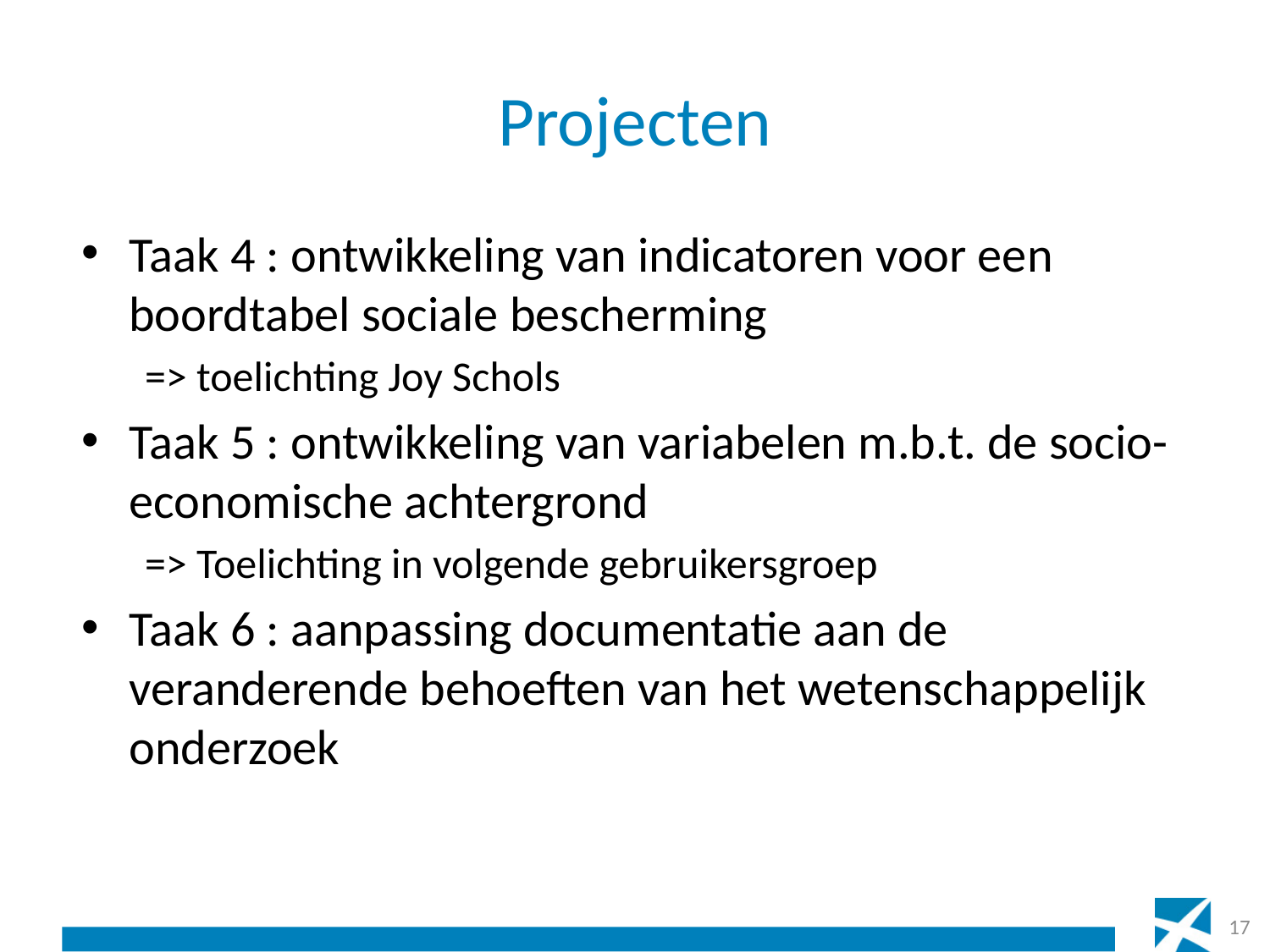

# Projecten
Taak 4 : ontwikkeling van indicatoren voor een boordtabel sociale bescherming
=> toelichting Joy Schols
Taak 5 : ontwikkeling van variabelen m.b.t. de socio-economische achtergrond
=> Toelichting in volgende gebruikersgroep
Taak 6 : aanpassing documentatie aan de veranderende behoeften van het wetenschappelijk onderzoek

17